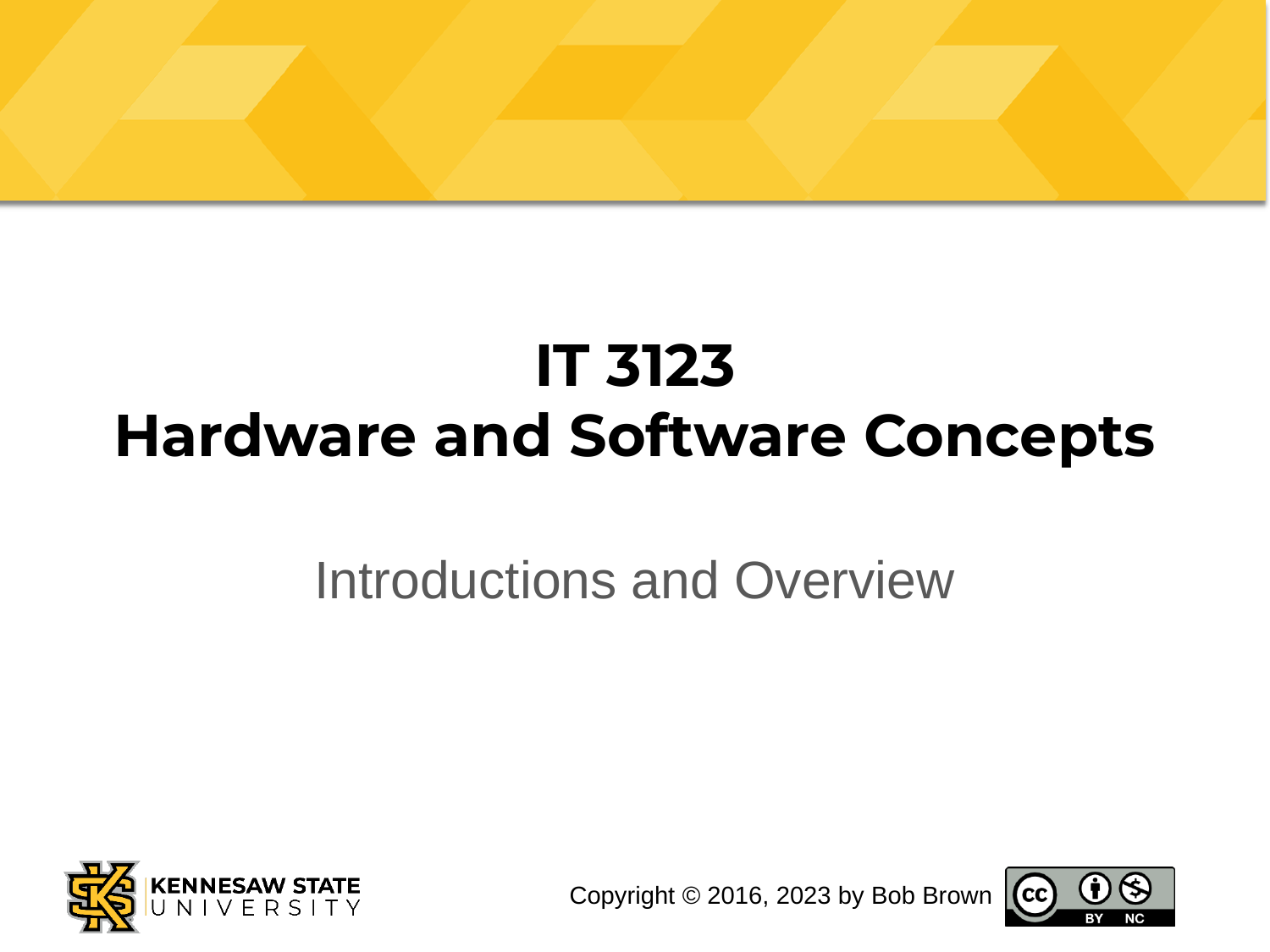

# IT 3123 Hardware and Software Concepts
Introductions and Overview